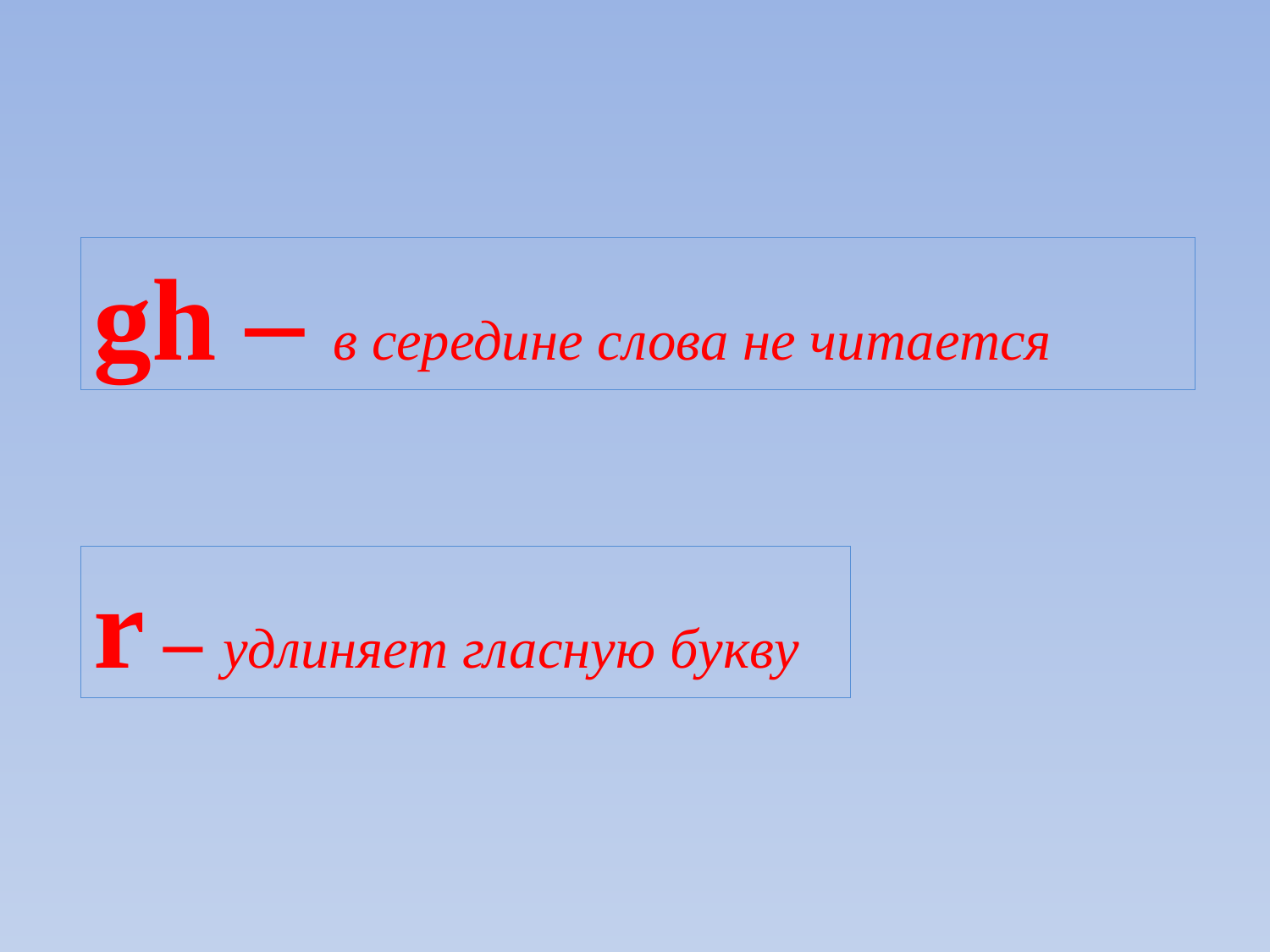

gh – в середине слова не читается
r – удлиняет гласную букву